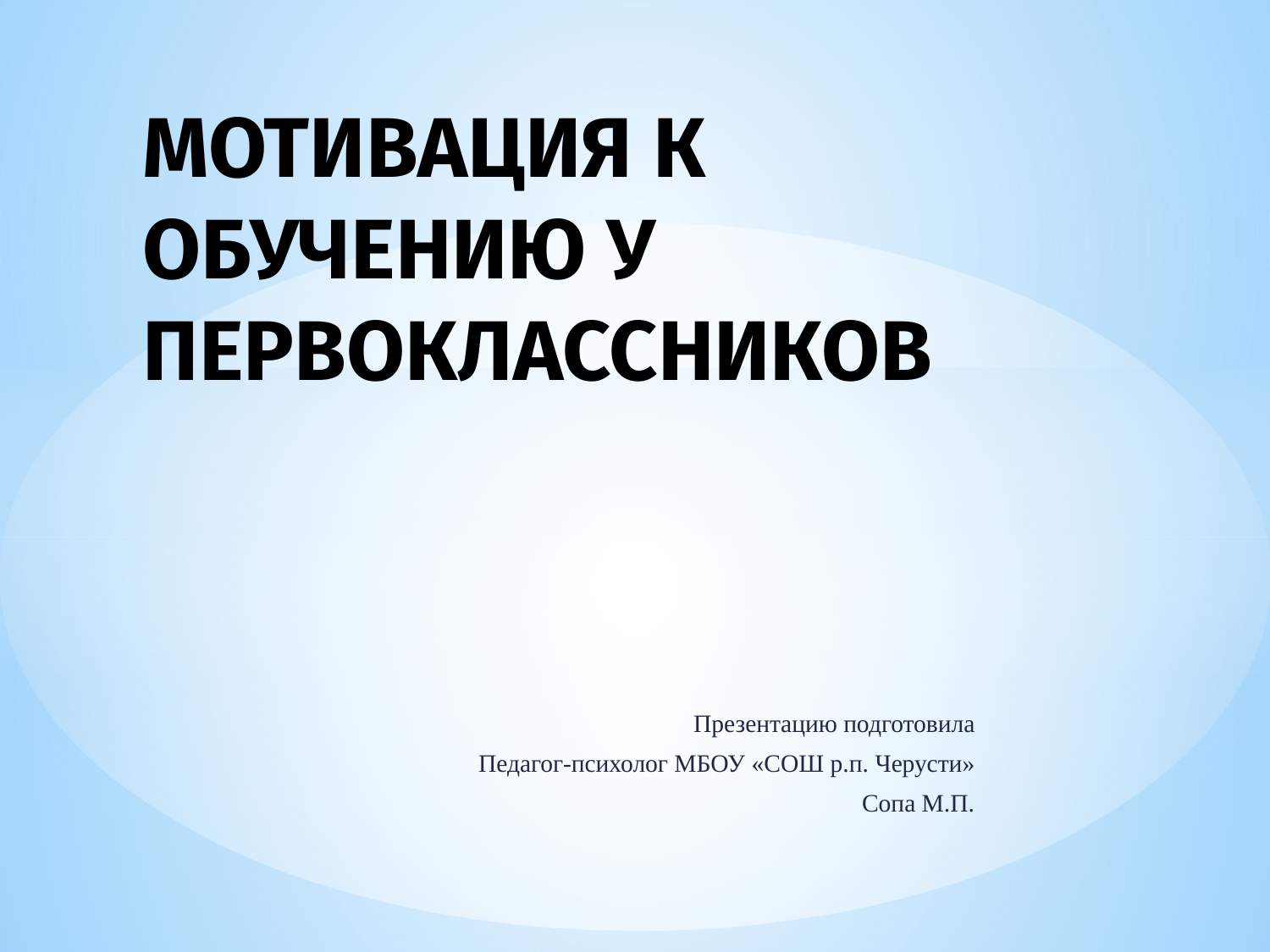

# МОТИВАЦИЯ К ОБУЧЕНИЮ У ПЕРВОКЛАССНИКОВ
Презентацию подготовила
Педагог-психолог МБОУ «СОШ р.п. Черусти»
Сопа М.П.